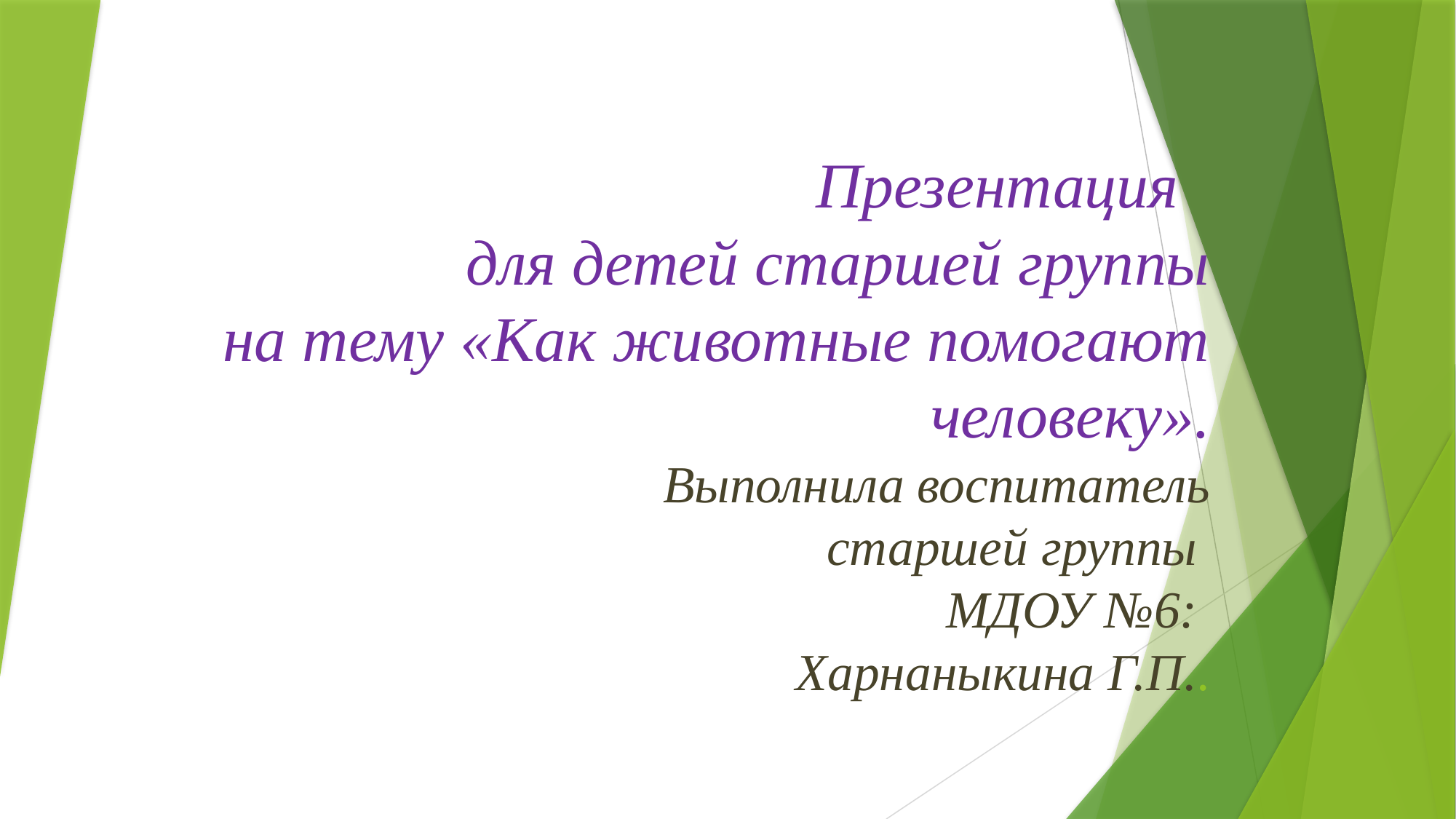

# Презентация для детей старшей группы на тему «Как животные помогают человеку». Выполнила воспитатель старшей группы МДОУ №6: Харнаныкина Г.П..